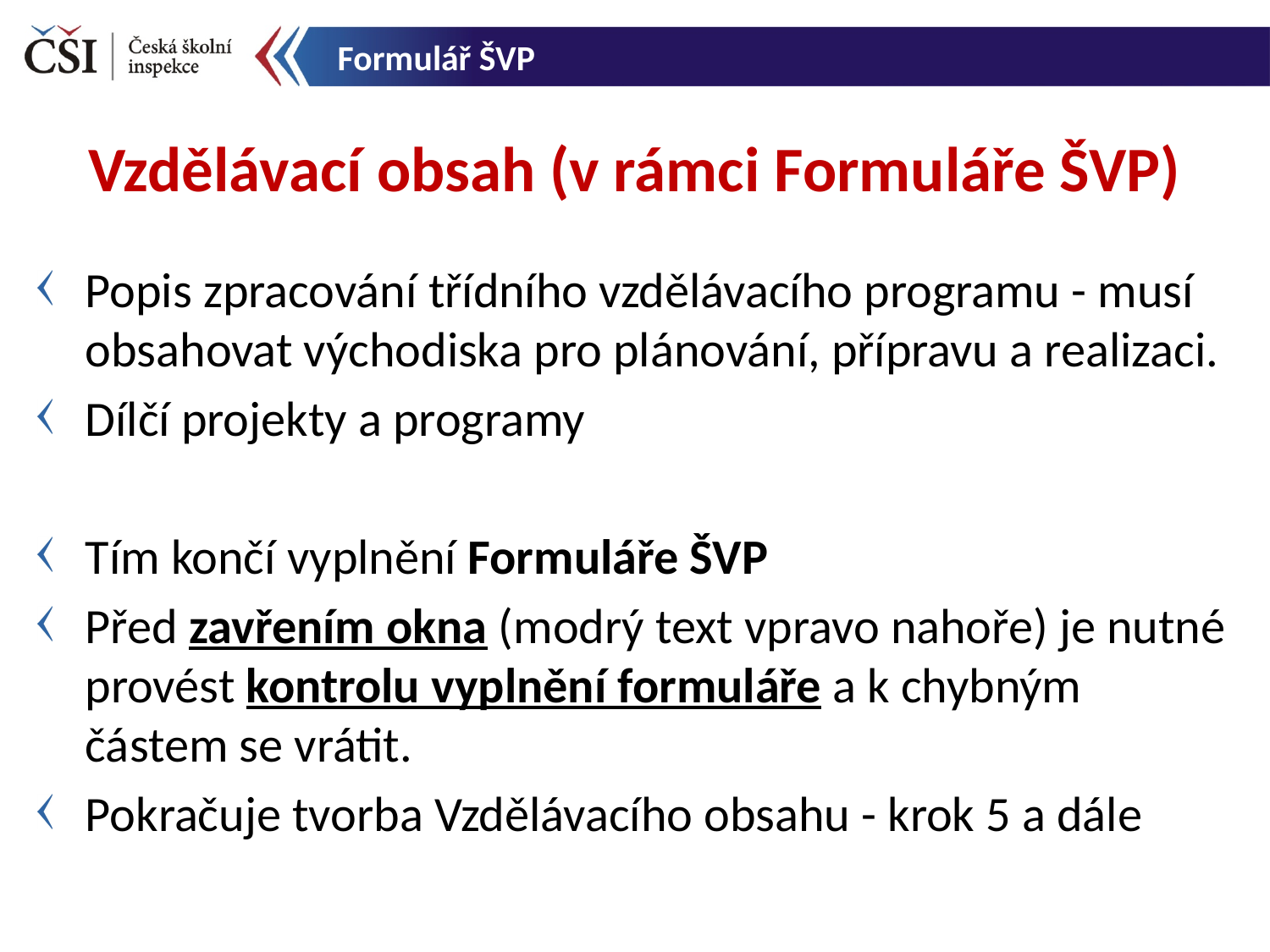

Formulář ŠVP
Vzdělávací obsah (v rámci Formuláře ŠVP)
Popis zpracování třídního vzdělávacího programu - musí obsahovat východiska pro plánování, přípravu a realizaci.
Dílčí projekty a programy

Tím končí vyplnění Formuláře ŠVP
Před zavřením okna (modrý text vpravo nahoře) je nutné provést kontrolu vyplnění formuláře a k chybným částem se vrátit.
Pokračuje tvorba Vzdělávacího obsahu - krok 5 a dále